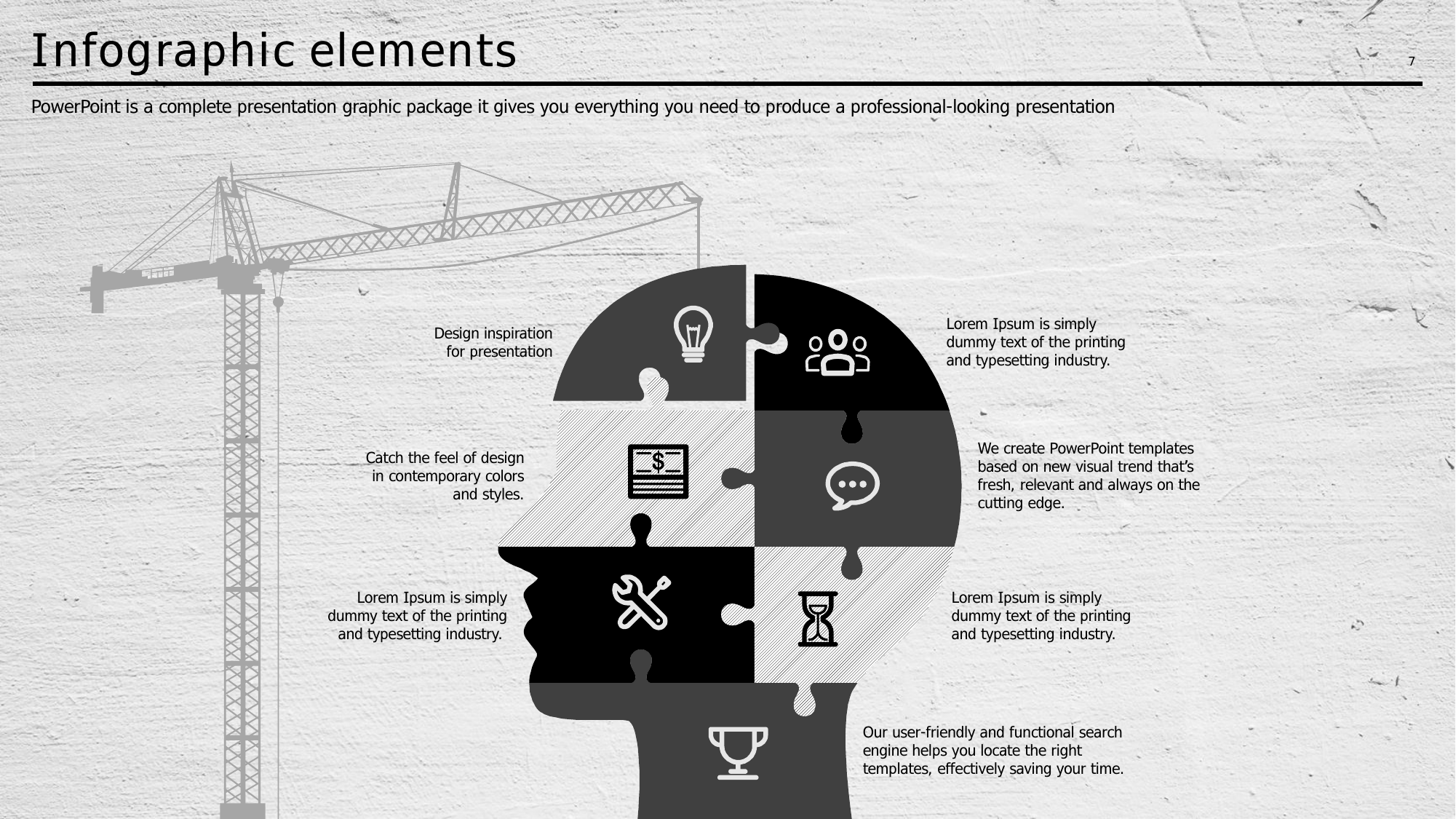

Infographic elements
7
PowerPoint is a complete presentation graphic package it gives you everything you need to produce a professional-looking presentation

Lorem Ipsum is simply dummy text of the printing and typesetting industry.
Design inspiration for presentation

We create PowerPoint templates based on new visual trend that’s fresh, relevant and always on the cutting edge.

Catch the feel of design in contemporary colors and styles.

Lorem Ipsum is simply dummy text of the printing and typesetting industry.
Lorem Ipsum is simply dummy text of the printing and typesetting industry.

Our user-friendly and functional search engine helps you locate the right templates, effectively saving your time.